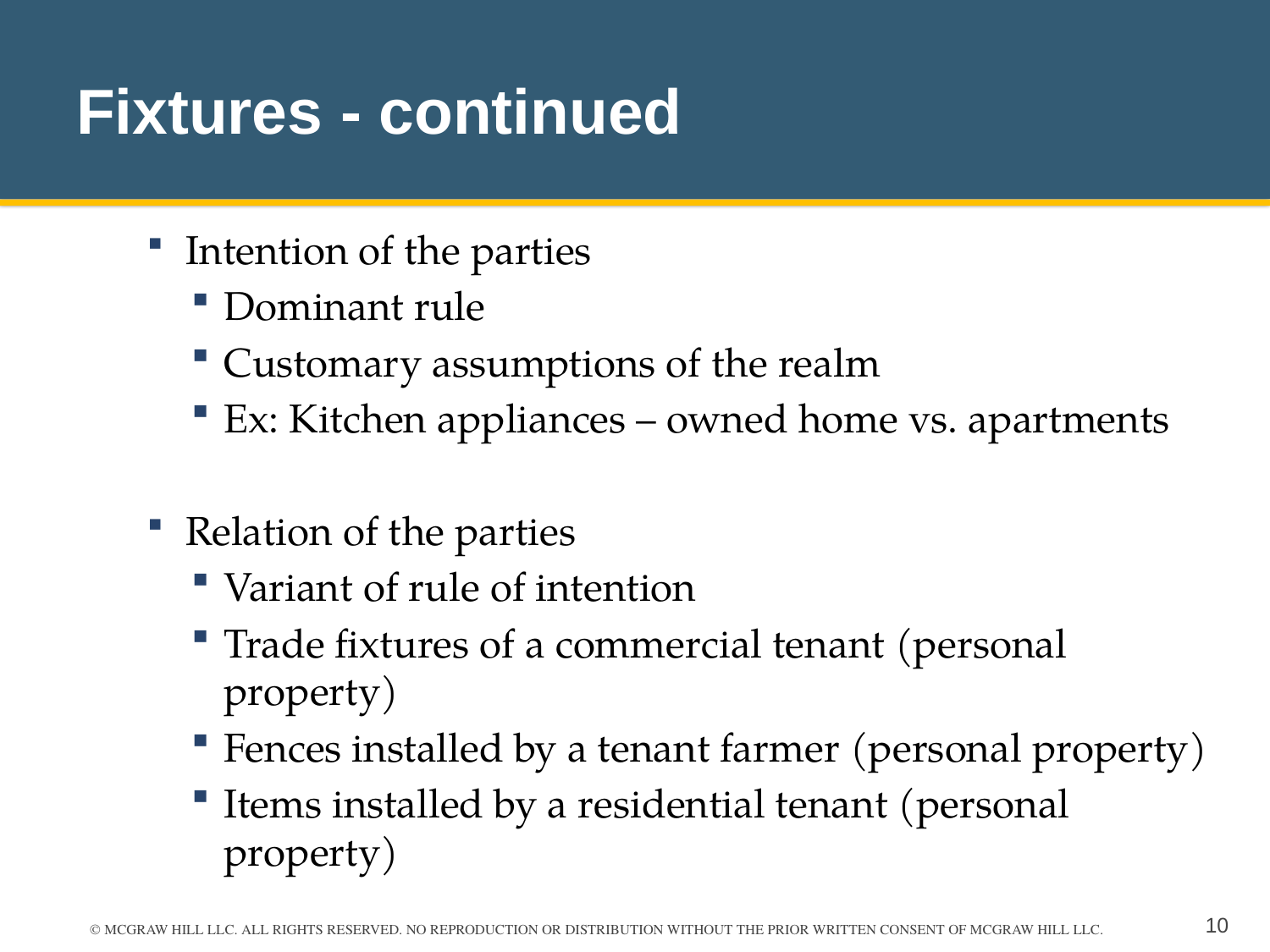

# Fixtures - continued
Intention of the parties
Dominant rule
Customary assumptions of the realm
Ex: Kitchen appliances – owned home vs. apartments

Relation of the parties
Variant of rule of intention
Trade fixtures of a commercial tenant (personal property)
Fences installed by a tenant farmer (personal property)
Items installed by a residential tenant (personal property)
© MCGRAW HILL LLC. ALL RIGHTS RESERVED. NO REPRODUCTION OR DISTRIBUTION WITHOUT THE PRIOR WRITTEN CONSENT OF MCGRAW HILL LLC.
10